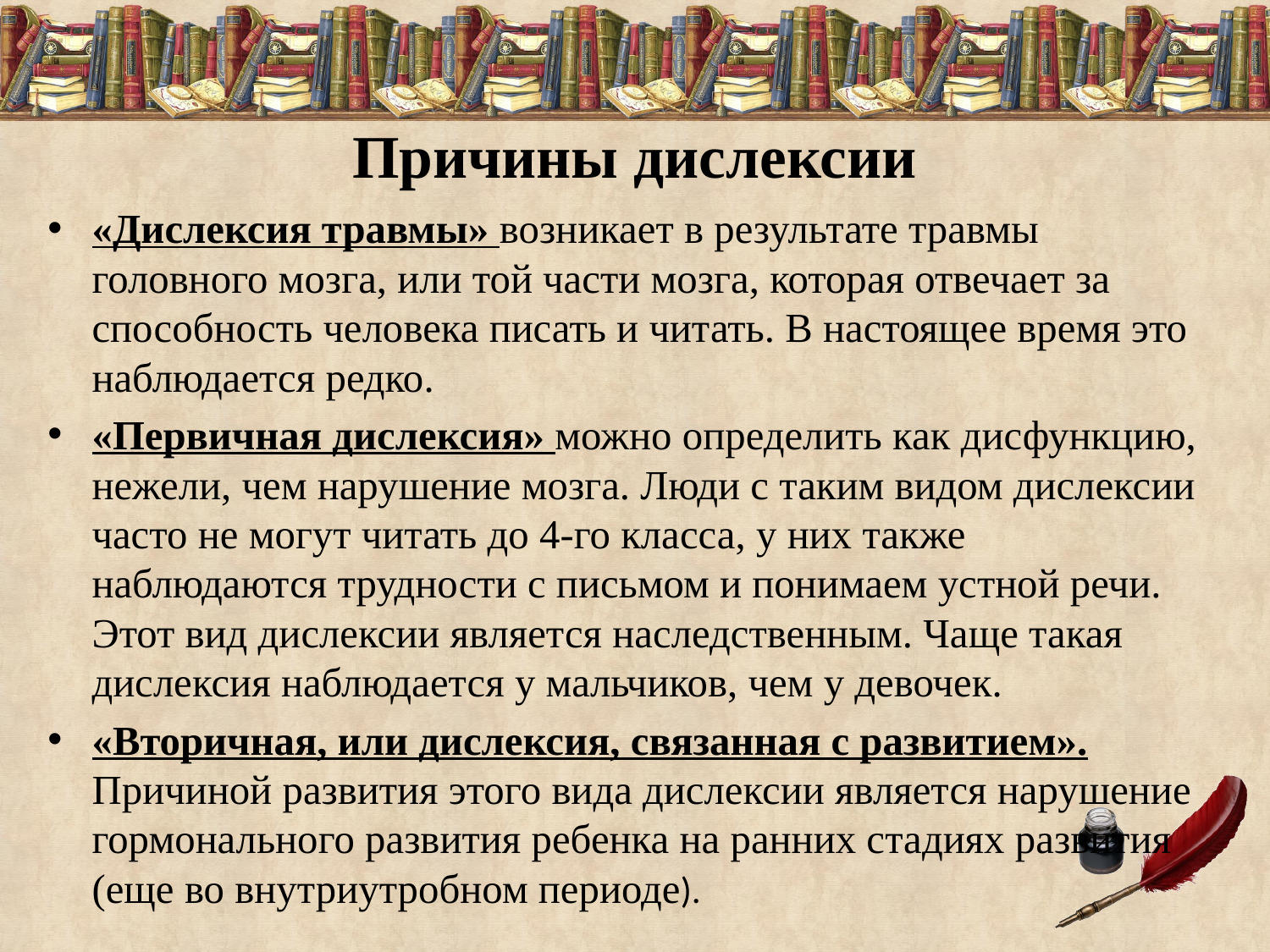

# Причины дислексии
«Дислексия травмы» возникает в результате травмы головного мозга, или той части мозга, которая отвечает за способность человека писать и читать. В настоящее время это наблюдается редко.
«Первичная дислексия» можно определить как дисфункцию, нежели, чем нарушение мозга. Люди с таким видом дислексии часто не могут читать до 4-го класса, у них также наблюдаются трудности с письмом и понимаем устной речи. Этот вид дислексии является наследственным. Чаще такая дислексия наблюдается у мальчиков, чем у девочек.
«Вторичная, или дислексия, связанная с развитием». Причиной развития этого вида дислексии является нарушение гормонального развития ребенка на ранних стадиях развития (еще во внутриутробном периоде).